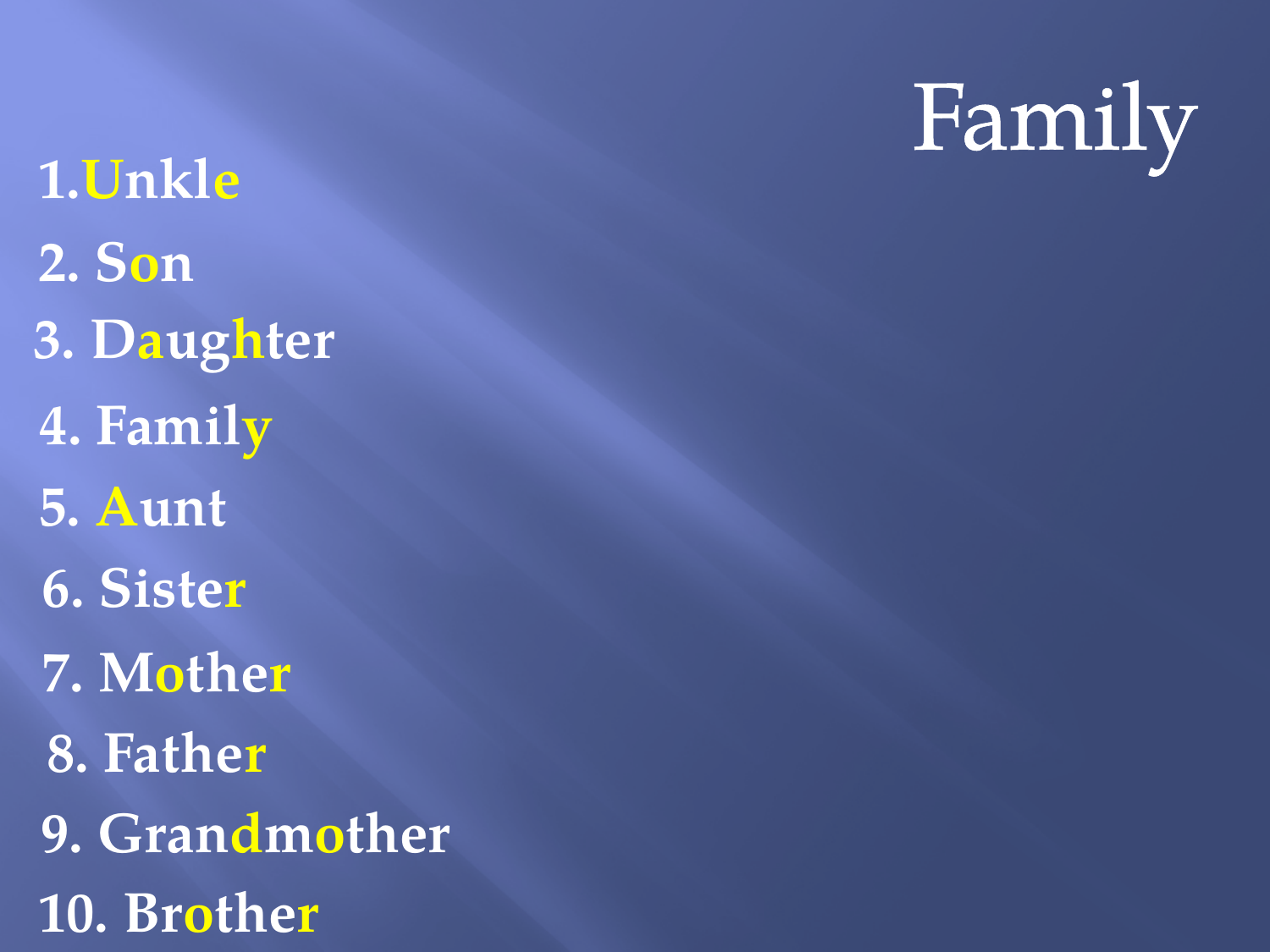

Family
1.Unkle

2. Son
3. Daughter
4. Family
5. Aunt
6. Sister
7. Mother
8. Father
9. Grandmother
10. Brother